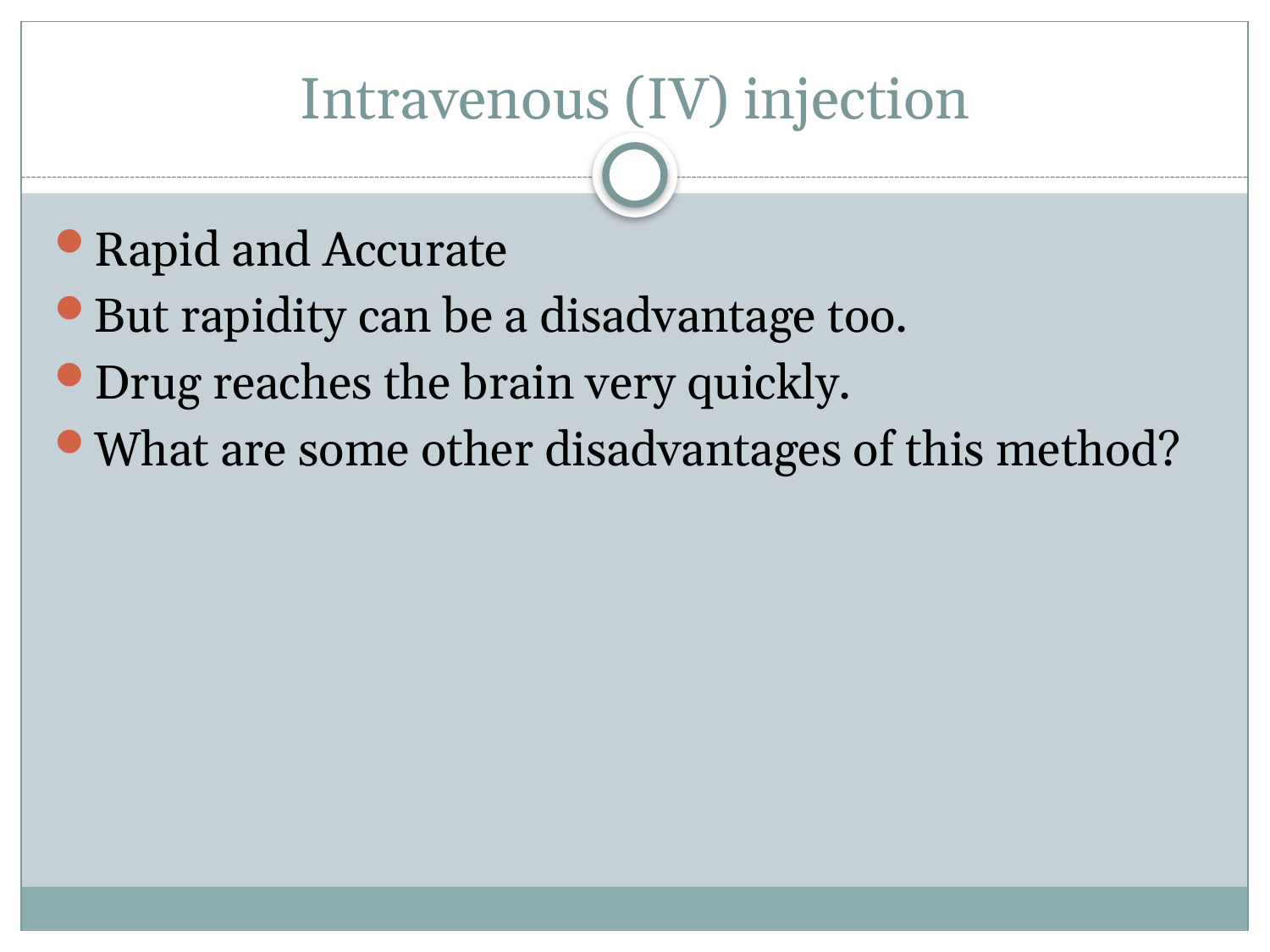

# Intravenous (IV) injection
Rapid and Accurate
But rapidity can be a disadvantage too.
Drug reaches the brain very quickly.
What are some other disadvantages of this method?